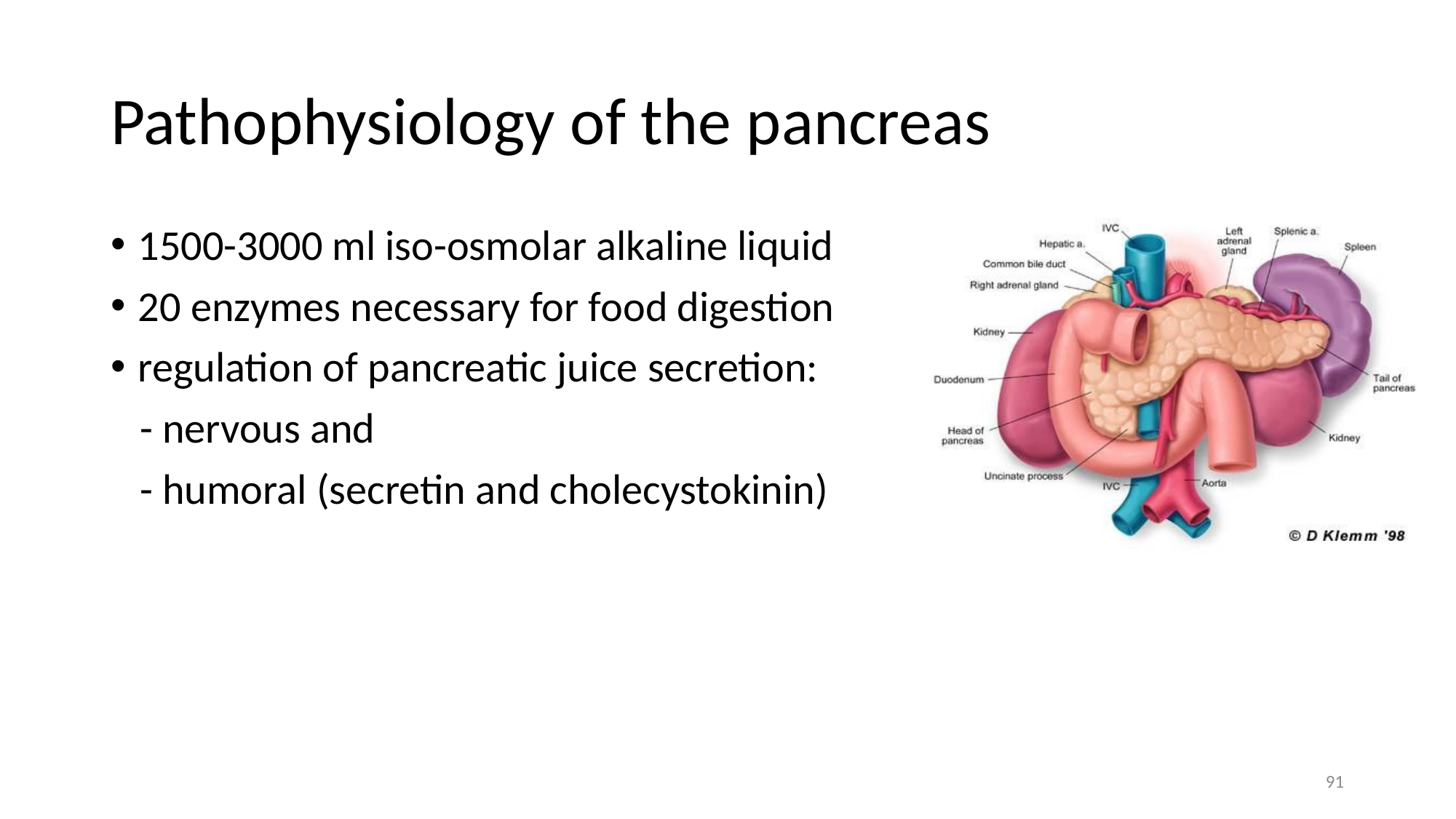

# Pathophysiology of the pancreas
1500-3000 ml iso-osmolar alkaline liquid
20 enzymes necessary for food digestion
regulation of pancreatic juice secretion:
   - nervous and
   - humoral (secretin and cholecystokinin)

91